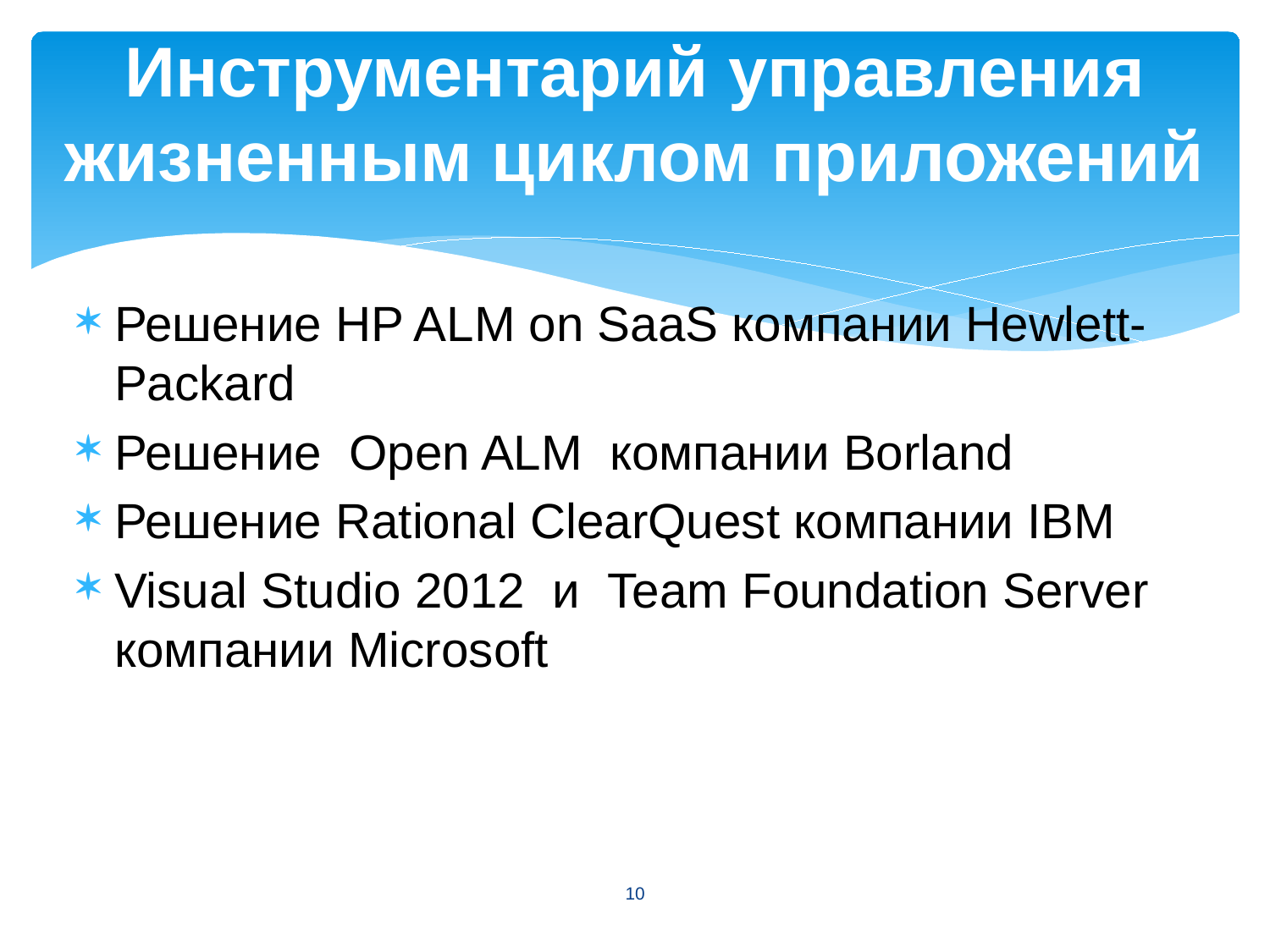

# Инструментарий управления жизненным циклом приложений
Решение HP ALM on SaaS компании Hewlett-Packard
Решение  Open ALM  компании Borland
Решение Rational ClearQuest компании IBM
Visual Studio 2012  и  Team Foundation Server  компании Microsoft
10